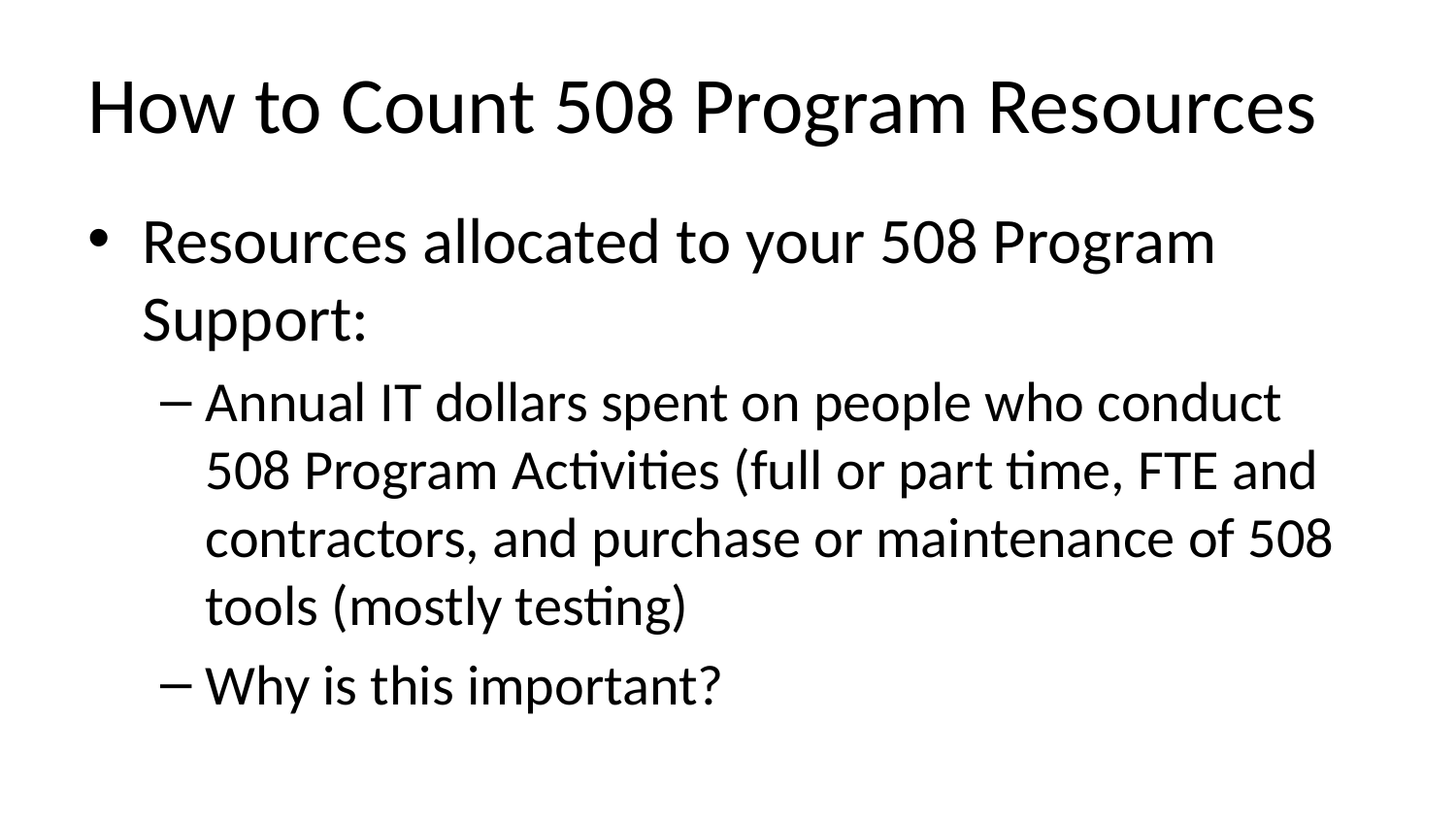

# How to Count 508 Program Resources
Resources allocated to your 508 Program Support:
Annual IT dollars spent on people who conduct 508 Program Activities (full or part time, FTE and contractors, and purchase or maintenance of 508 tools (mostly testing)
Why is this important?